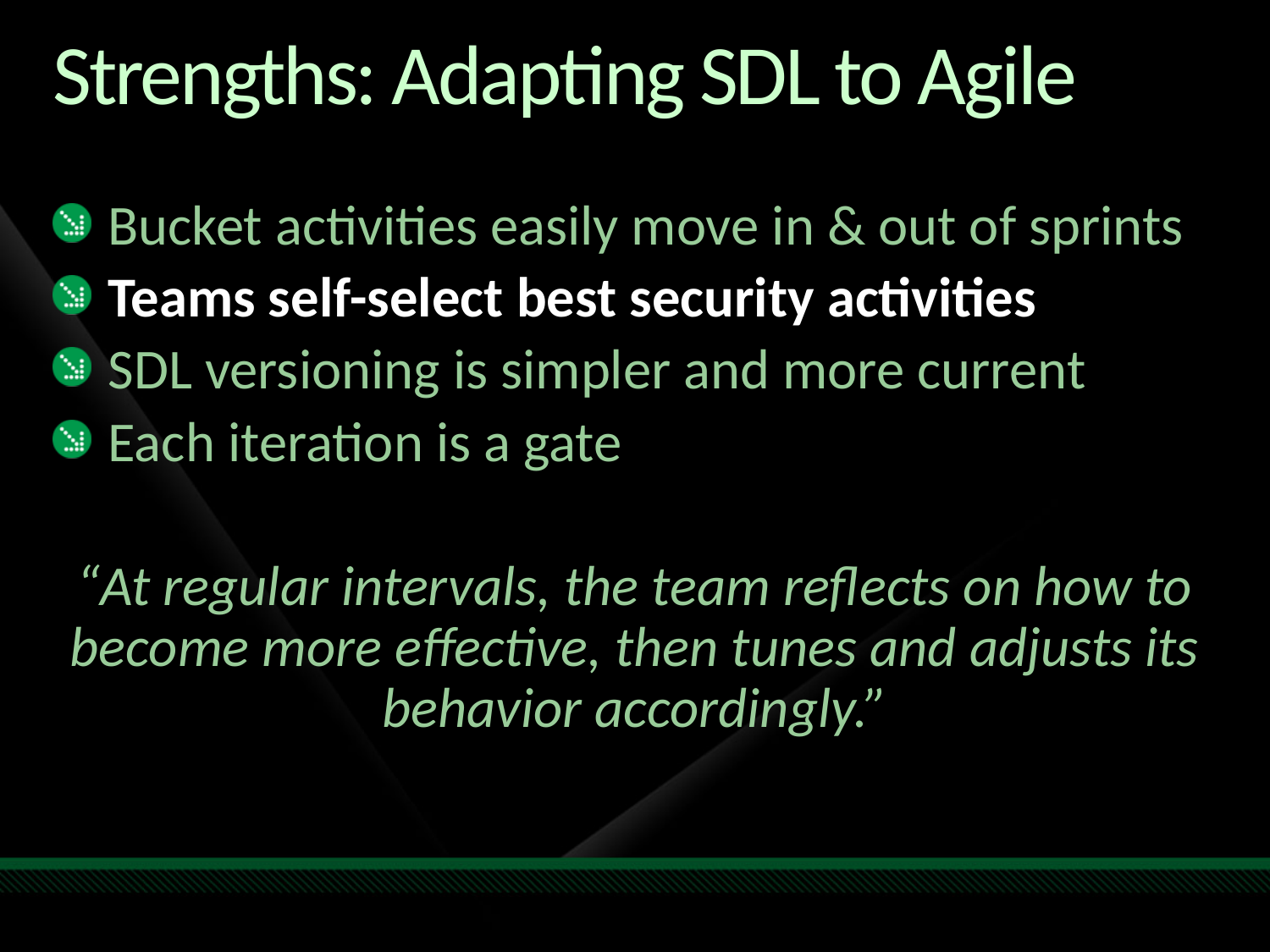

# Strengths: Adapting SDL to Agile
Bucket activities easily move in & out of sprints
Teams self-select best security activities
SDL versioning is simpler and more current
Each iteration is a gate

“At regular intervals, the team reflects on how to become more effective, then tunes and adjusts its behavior accordingly.”